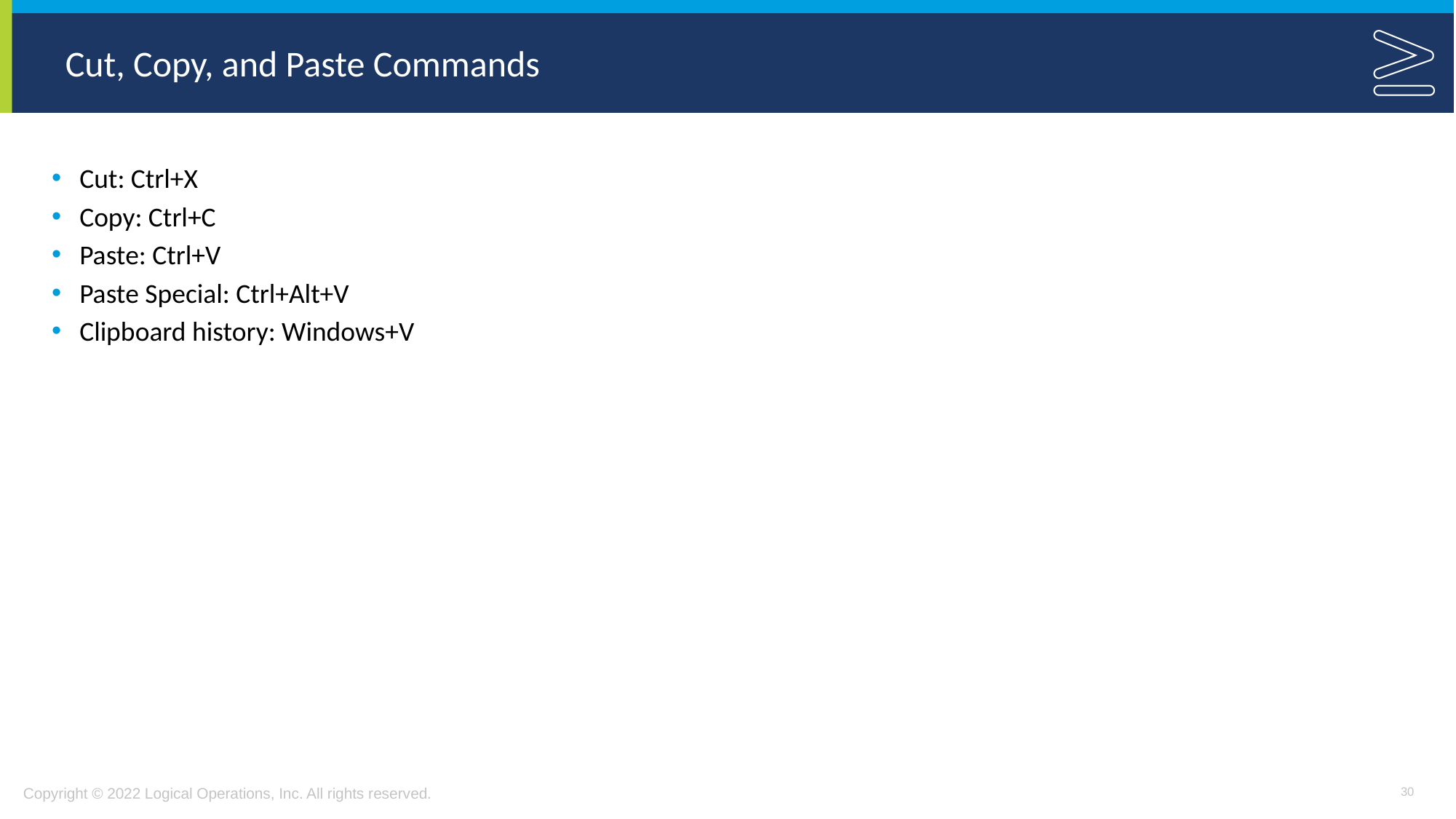

# Cut, Copy, and Paste Commands
Cut: Ctrl+X
Copy: Ctrl+C
Paste: Ctrl+V
Paste Special: Ctrl+Alt+V
Clipboard history: Windows+V
30